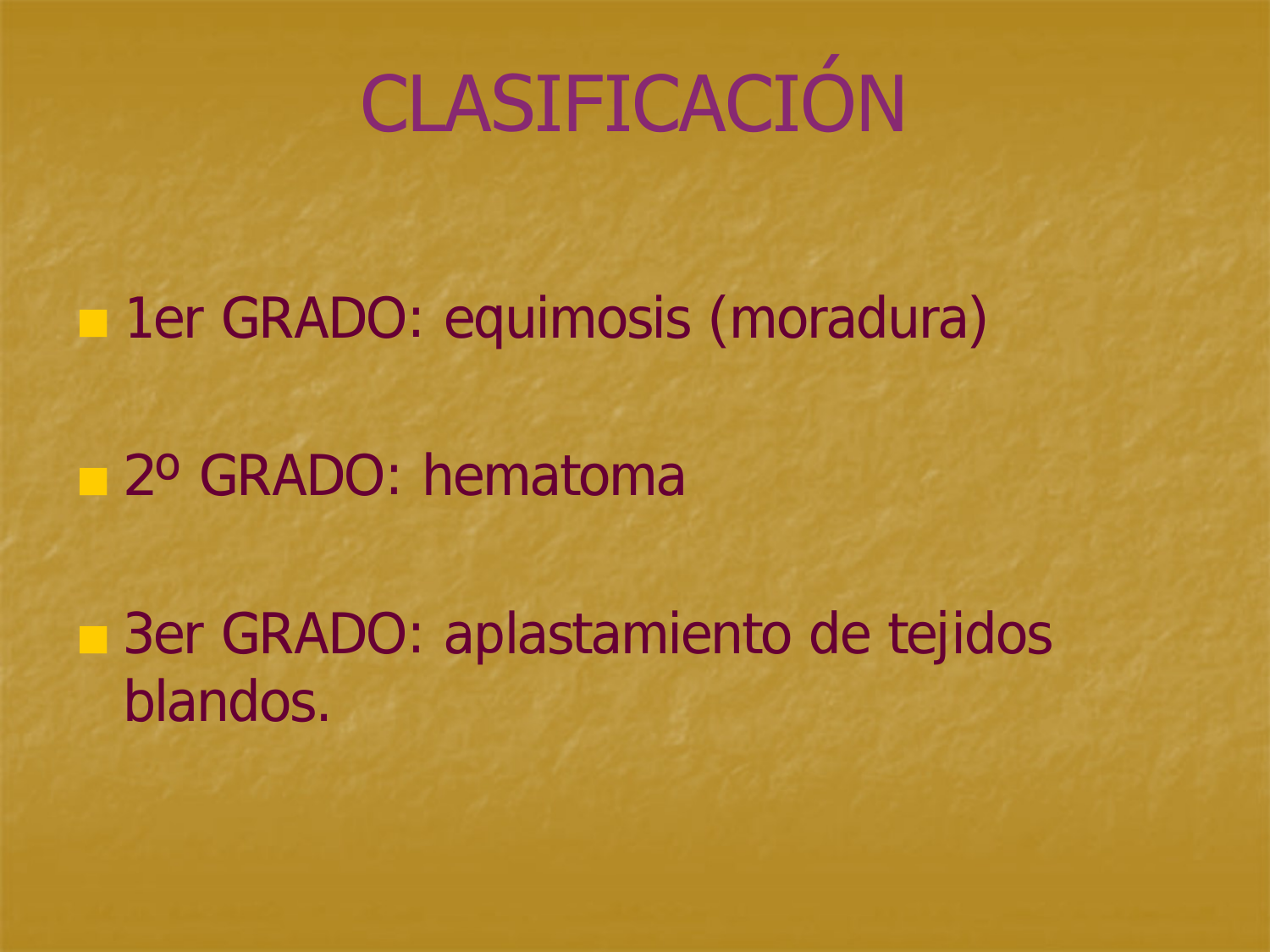

# CLASIFICACIÓN
1er GRADO: equimosis (moradura)

2º GRADO: hematoma

3er GRADO: aplastamiento de tejidos blandos.